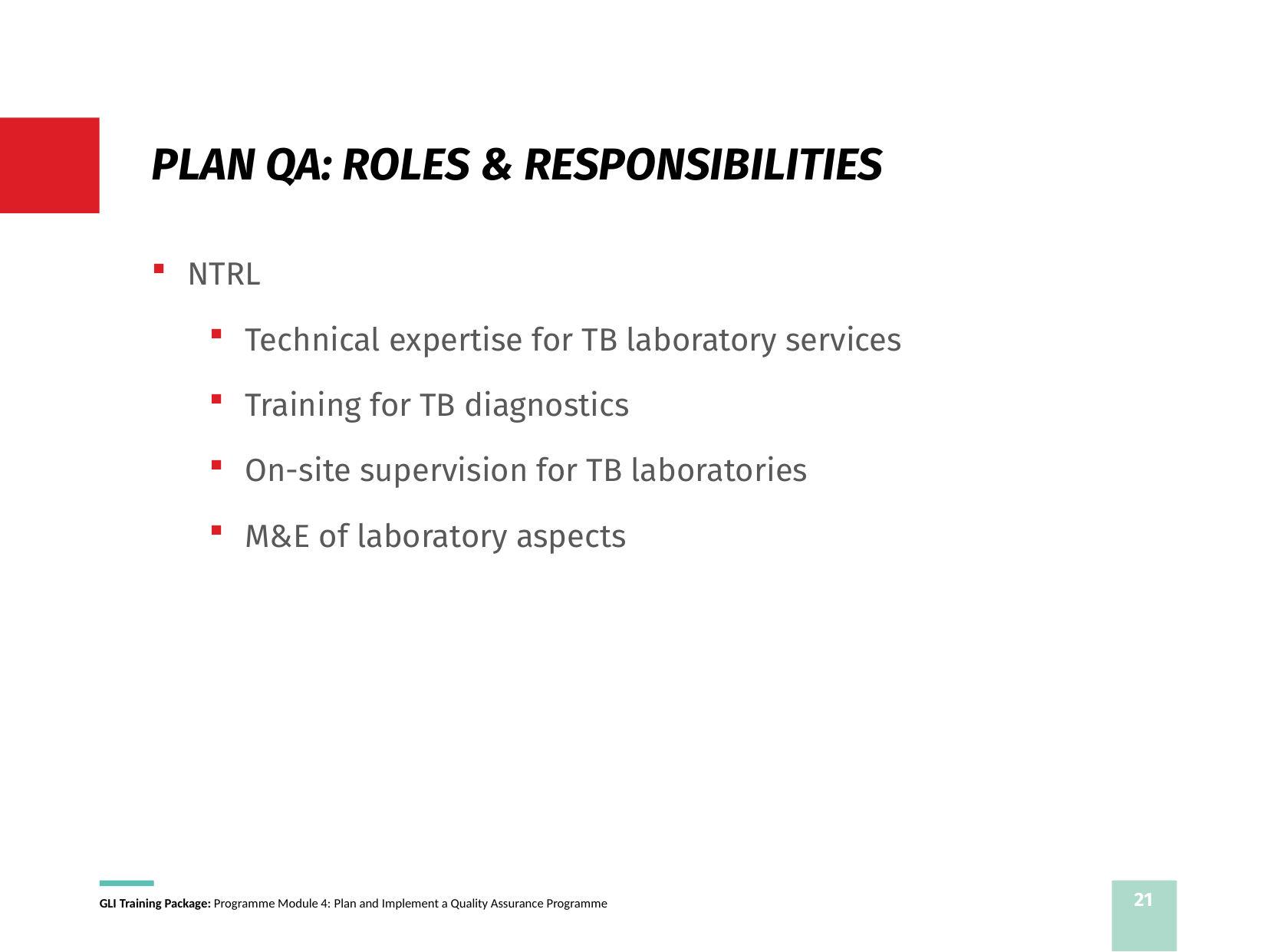

# PLAN QA: ROLES & RESPONSIBILITIES
NTRL
Technical expertise for TB laboratory services
Training for TB diagnostics
On-site supervision for TB laboratories
M&E of laboratory aspects